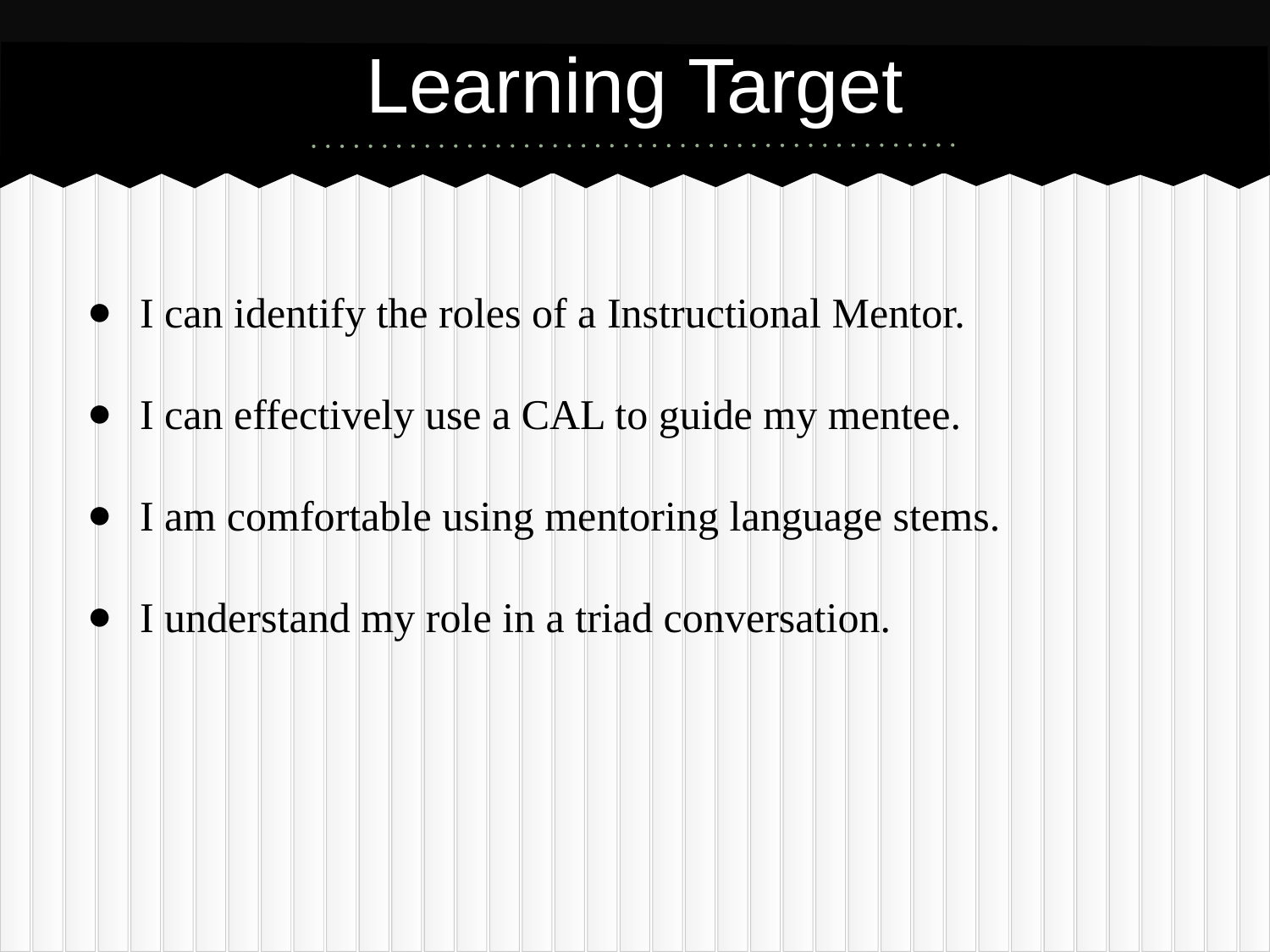

# Learning Target

I can identify the roles of a Instructional Mentor.

I can effectively use a CAL to guide my mentee.

I am comfortable using mentoring language stems.

I understand my role in a triad conversation.